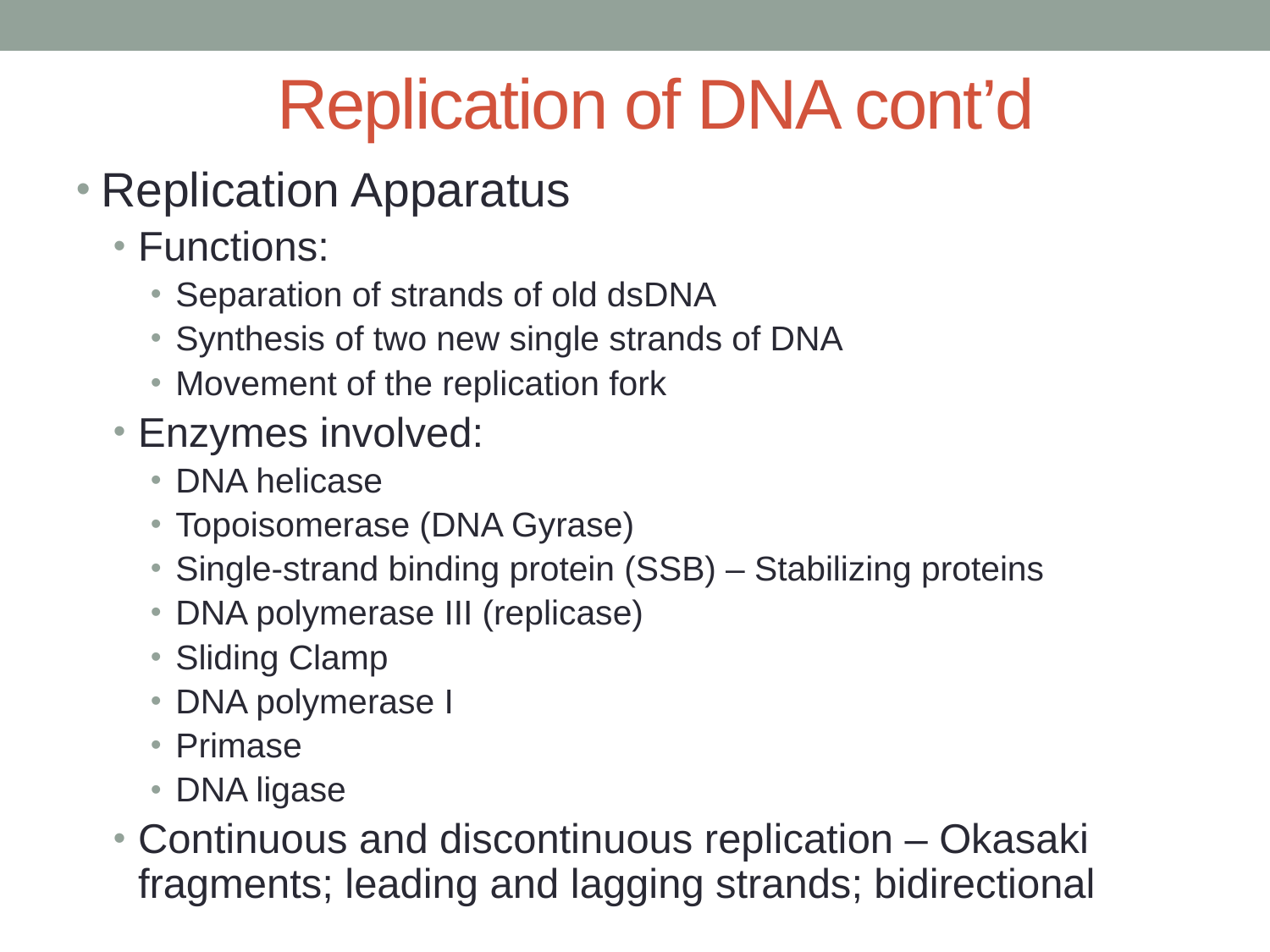

# Replication of DNA cont’d
Replication Apparatus
Functions:
Separation of strands of old dsDNA
Synthesis of two new single strands of DNA
Movement of the replication fork
Enzymes involved:
DNA helicase
Topoisomerase (DNA Gyrase)
Single-strand binding protein (SSB) – Stabilizing proteins
DNA polymerase III (replicase)
Sliding Clamp
DNA polymerase I
Primase
DNA ligase
Continuous and discontinuous replication – Okasaki fragments; leading and lagging strands; bidirectional